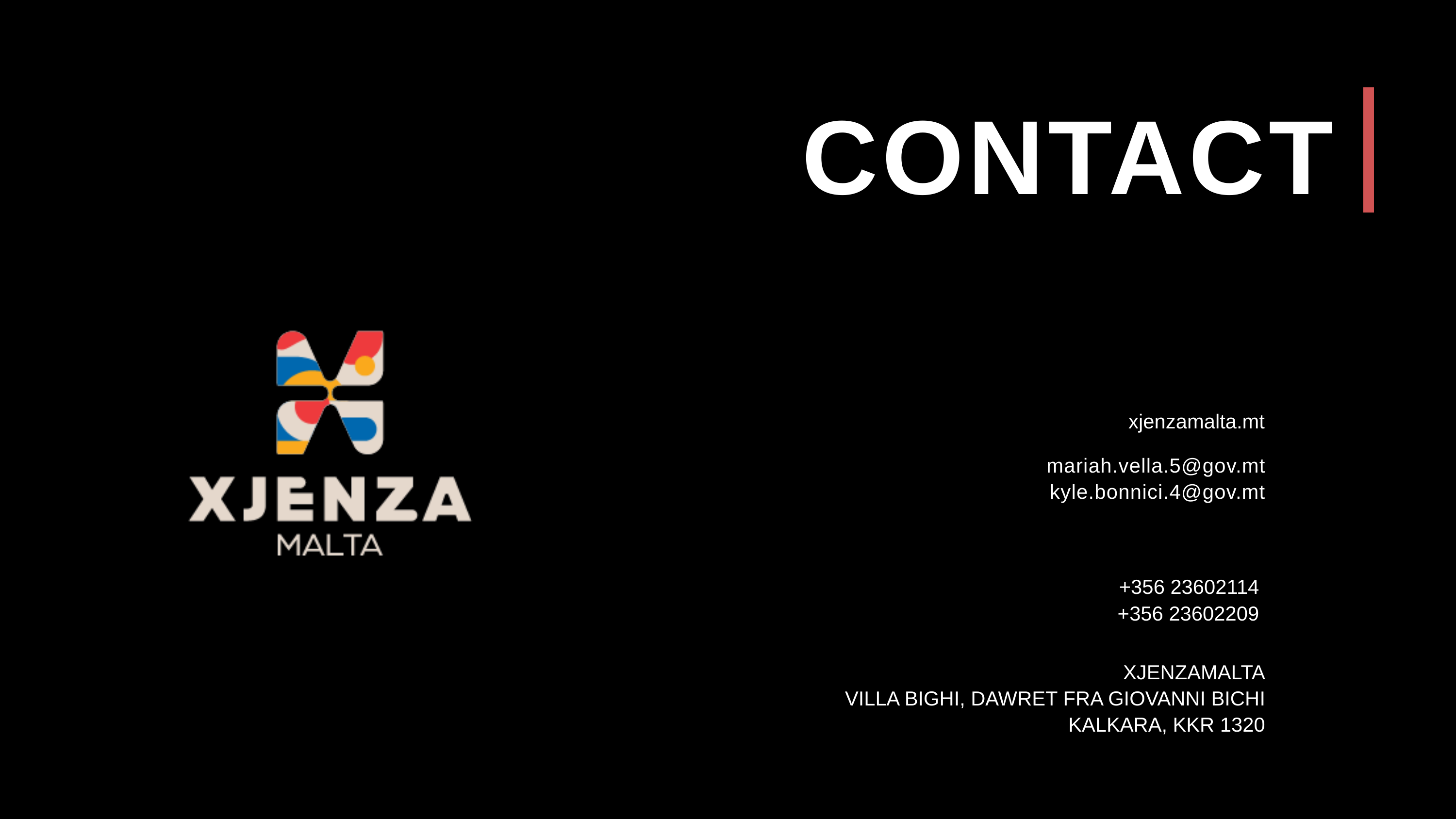

CONTACT

xjenzamalta.mt

 mariah.vella.5@gov.mt
kyle.bonnici.4@gov.mt

+356 23602114
+356 23602209

XJENZAMALTA
VILLA BIGHI, DAWRET FRA GIOVANNI BICHI
KALKARA, KKR 1320